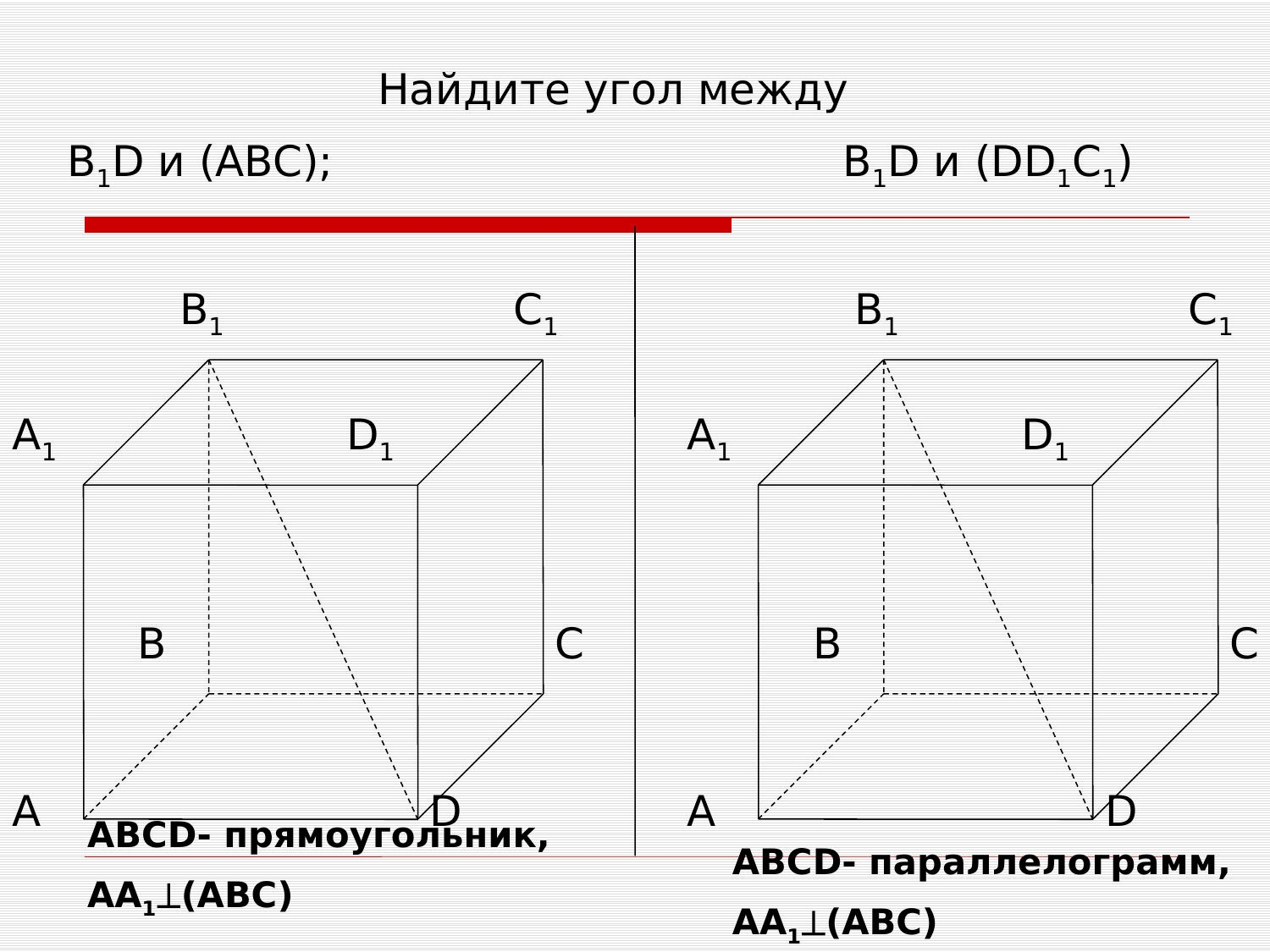

Найдите угол между
В1D и (ABC); 				 В1D и (DD1C1)

В1
С1

А1
D1

В
С

А
D

В1
С1

А1
D1

В
С

А
D

АВСD- прямоугольник,
АА1⊥(АВС)
АВСD- параллелограмм,
АА1⊥(АВС)